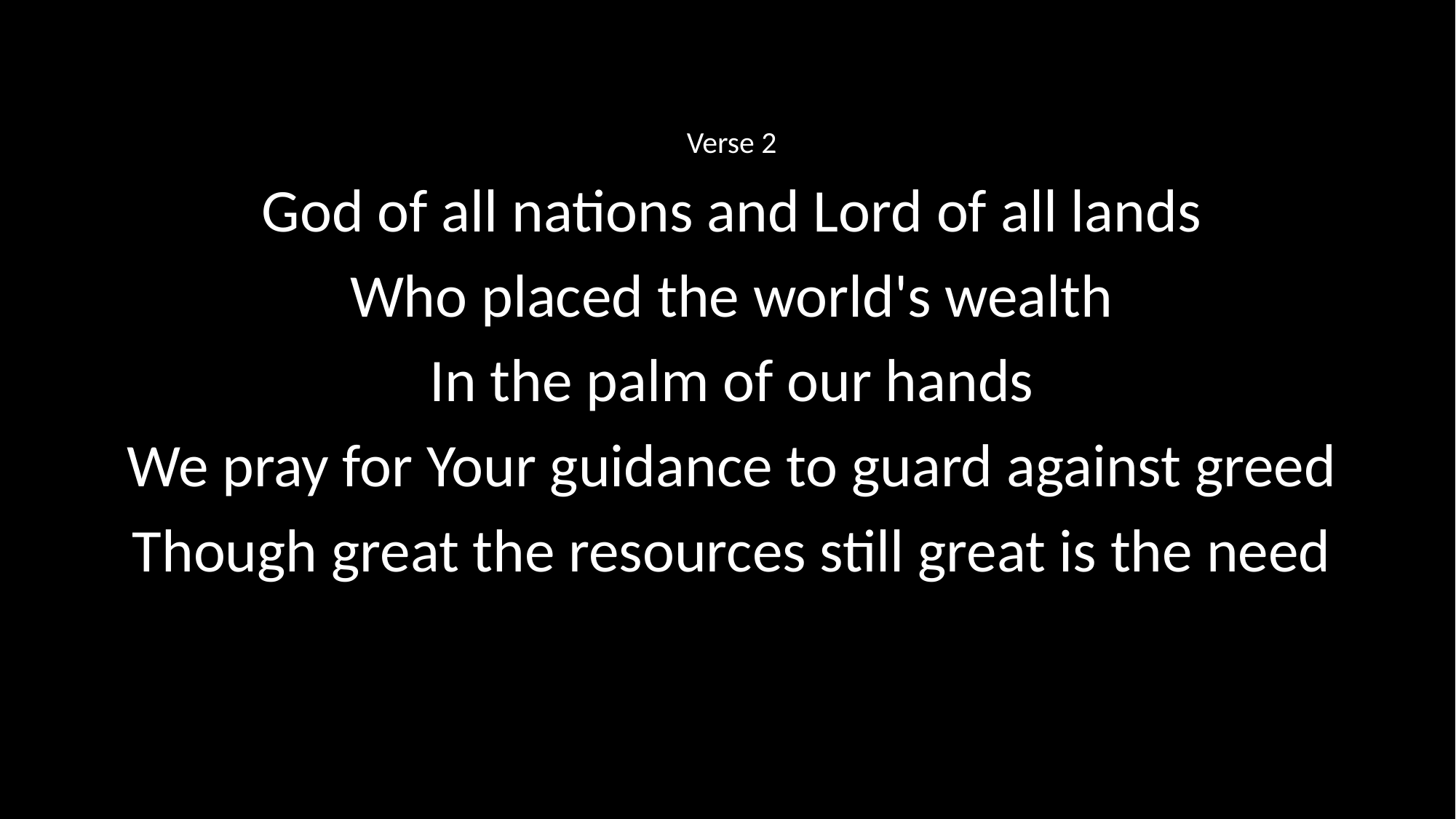

Verse 2
God of all nations and Lord of all lands
Who placed the world's wealth
In the palm of our hands
We pray for Your guidance to guard against greed
Though great the resources still great is the need